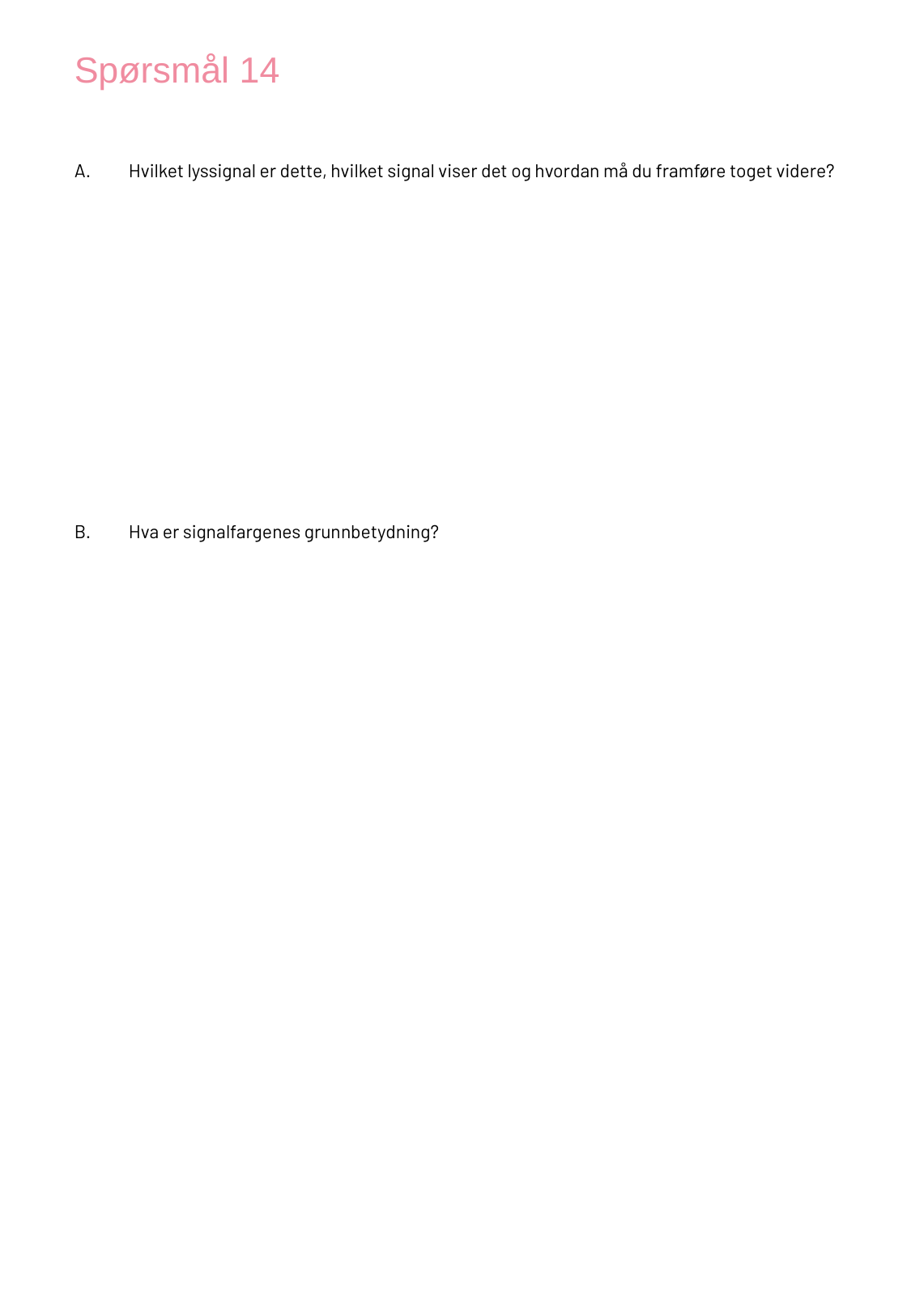

Spørsmål 14
Hvilket lyssignal er dette, hvilket signal viser det og hvordan må du framføre toget videre?

Hva er signalfargenes grunnbetydning?